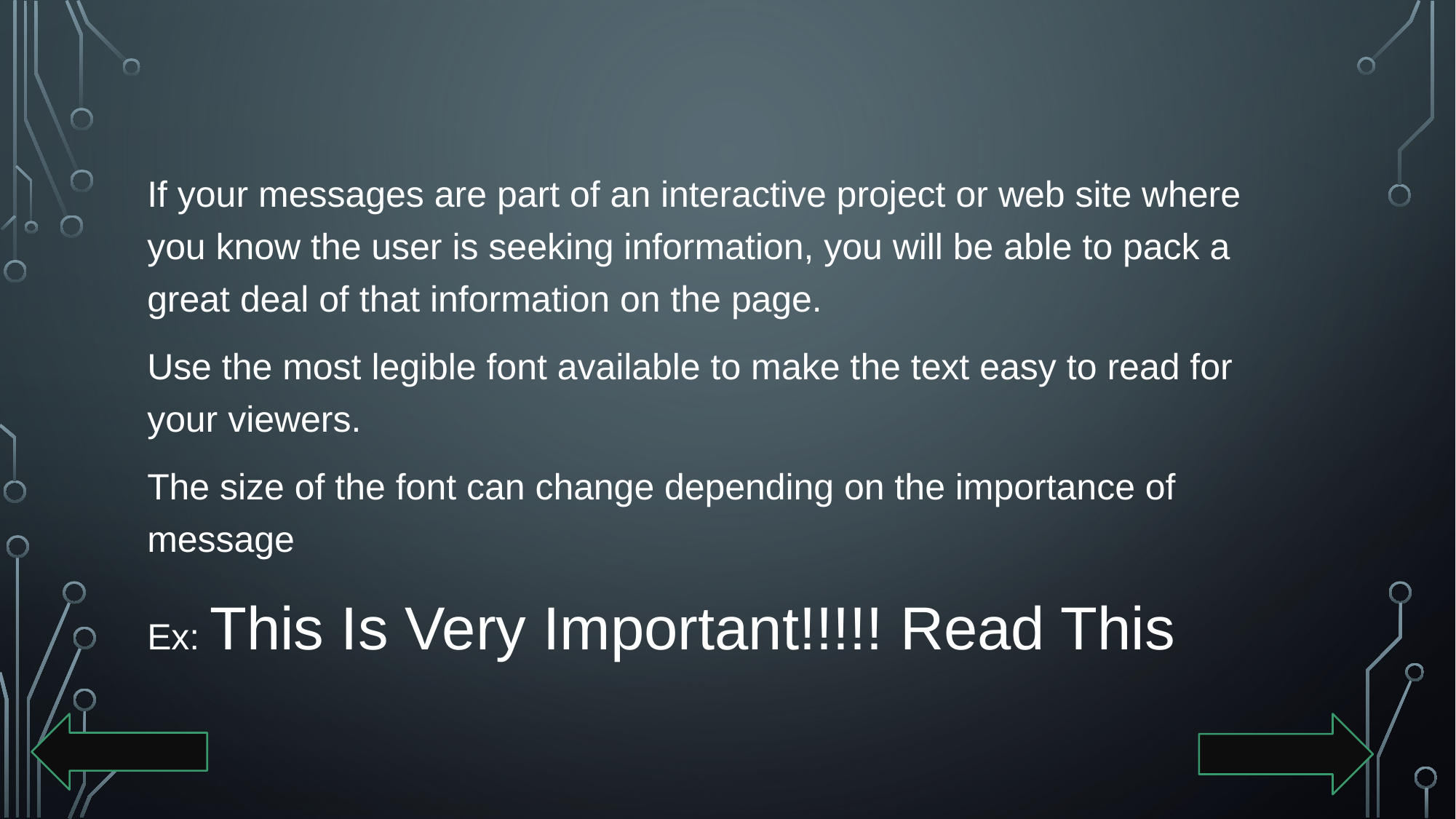

If your messages are part of an interactive project or web site where you know the user is seeking information, you will be able to pack a great deal of that information on the page.
Use the most legible font available to make the text easy to read for your viewers.
The size of the font can change depending on the importance of message
Ex: This Is Very Important!!!!! Read This